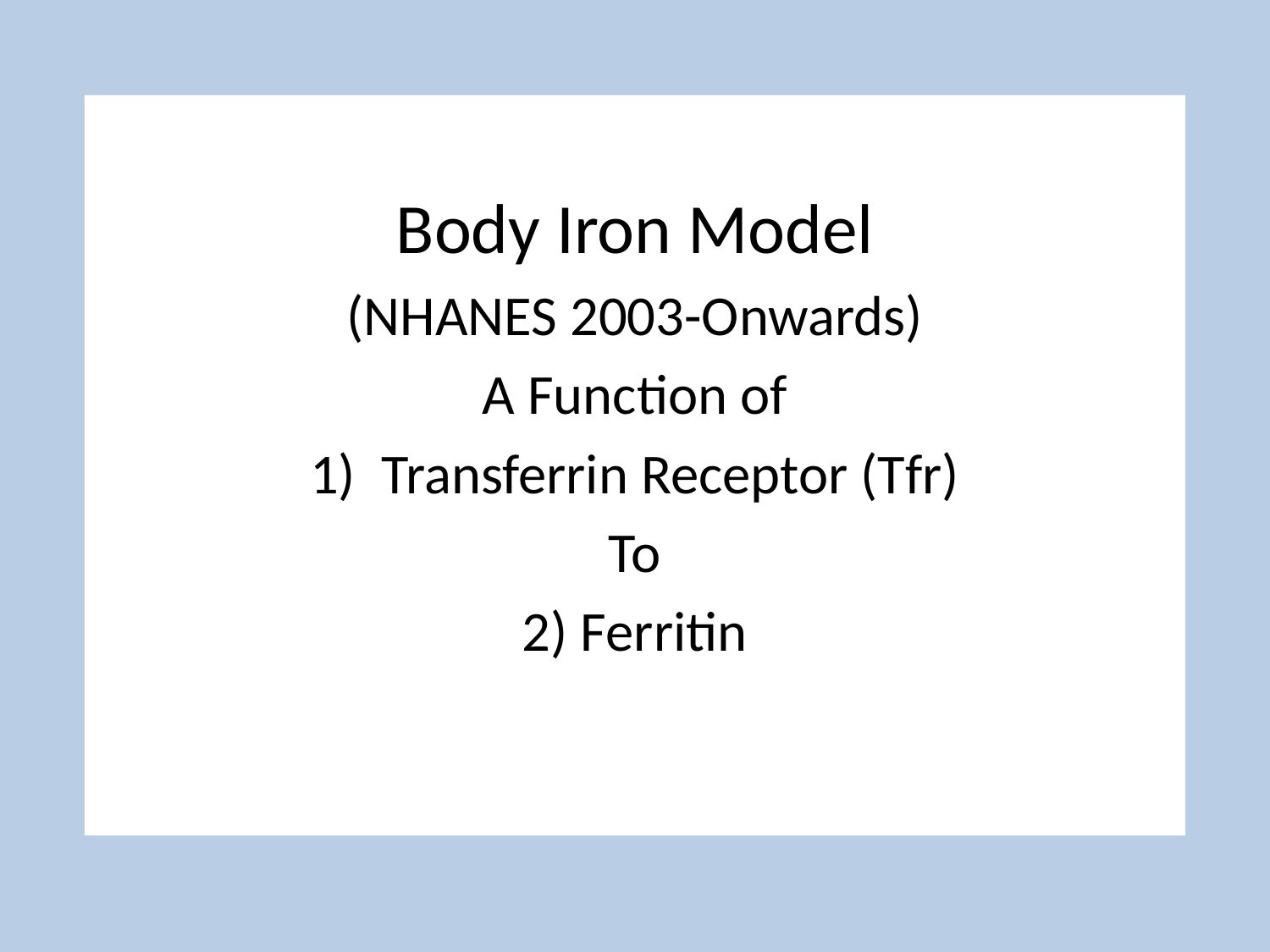

Body Iron Model
(NHANES 2003-Onwards)
A Function of
Transferrin Receptor (Tfr)
To
2) Ferritin

#